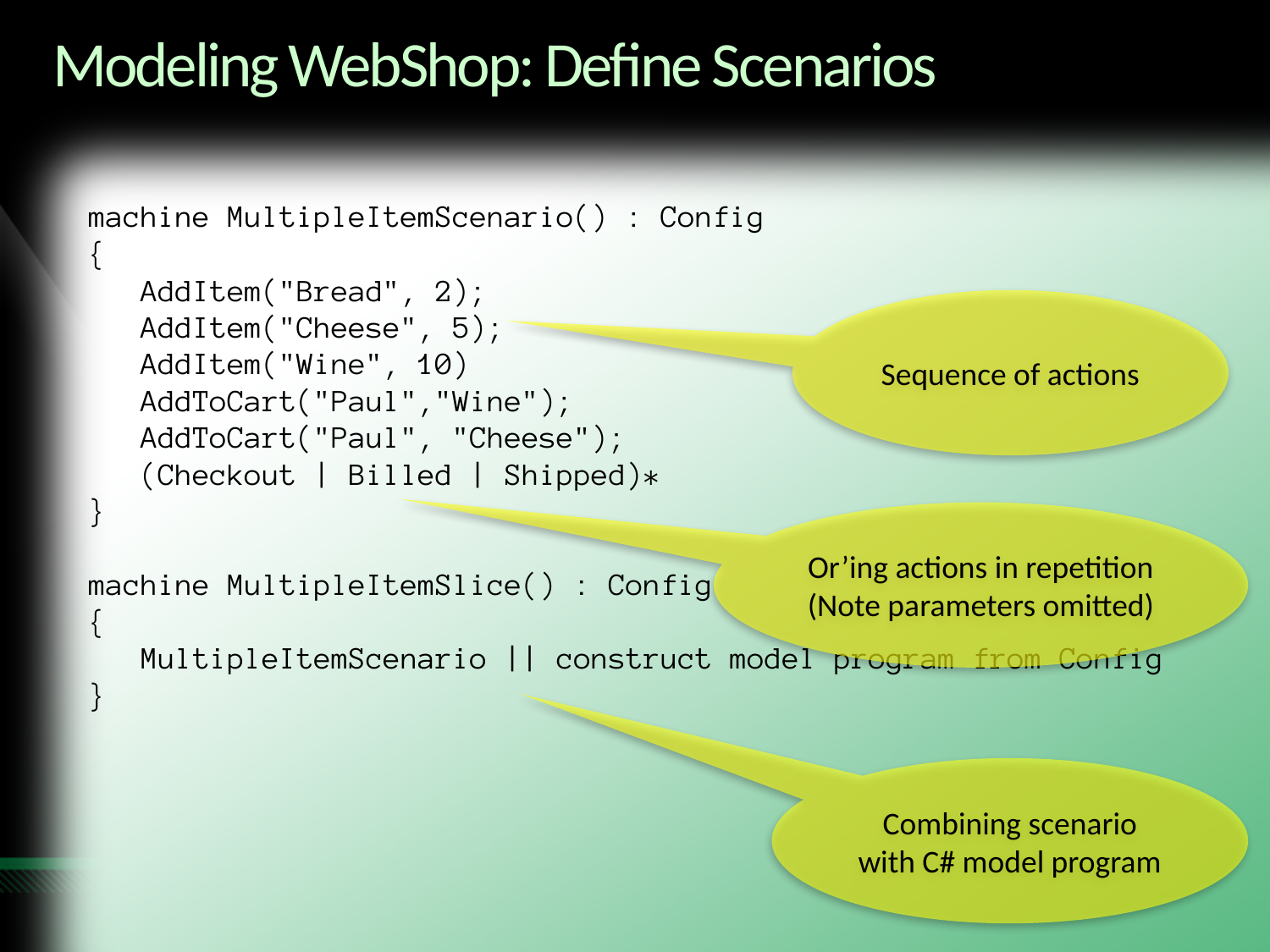

# Modeling WebShop: Define Scenarios
machine MultipleItemScenario() : Config
{
   AddItem("Bread", 2);
   AddItem("Cheese", 5);
   AddItem("Wine", 10)
   AddToCart("Paul","Wine");
   AddToCart("Paul", "Cheese");
   (Checkout | Billed | Shipped)*
}

machine MultipleItemSlice() : Config
{
   MultipleItemScenario || construct model program from Config
}

Sequence of actions
Or’ing actions in repetition
(Note parameters omitted)
Combining scenario with C# model program